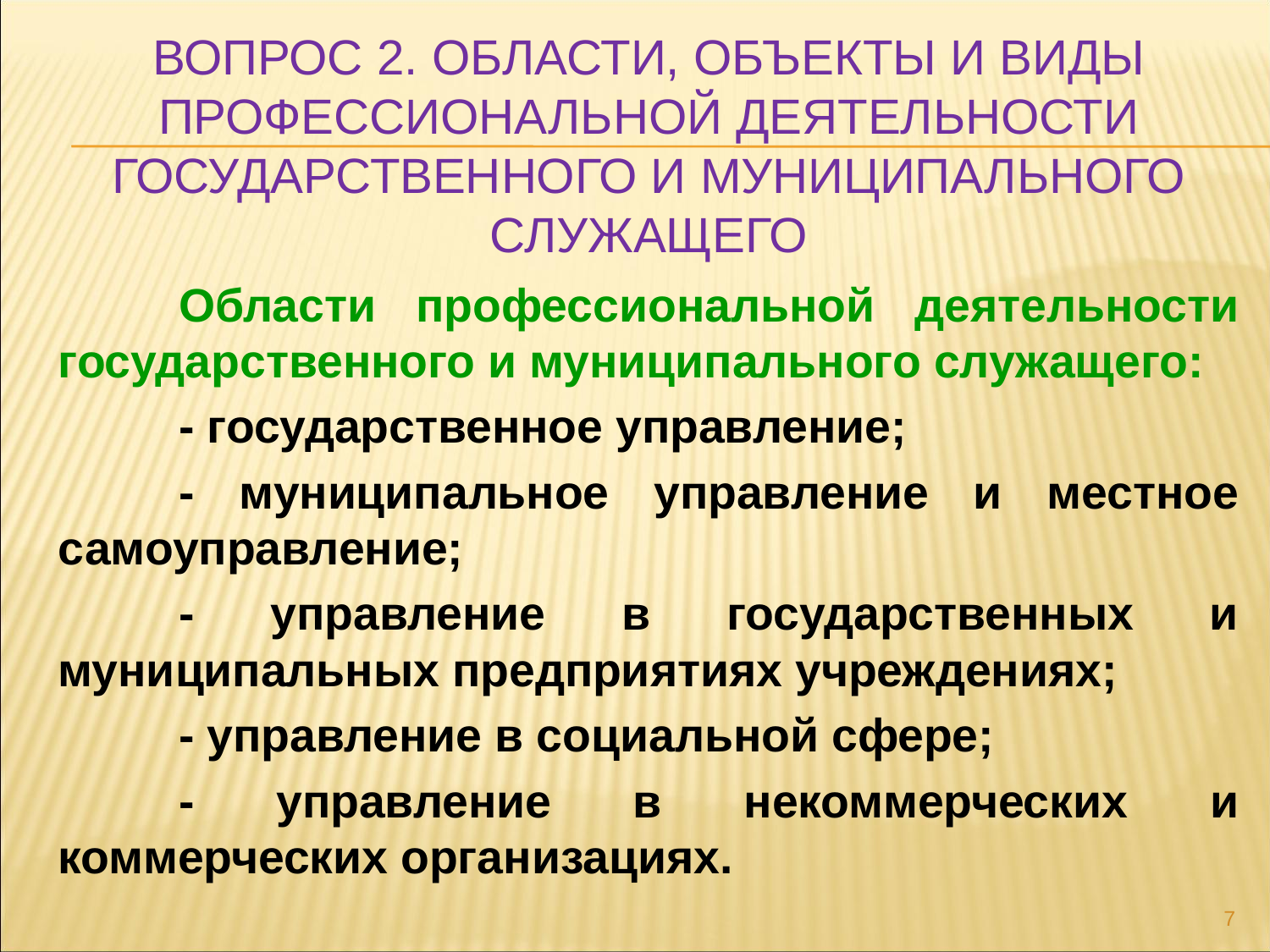

# ВОПРОС 2. ОБЛАСТИ, ОБЪЕКТЫ И ВИДЫ ПРОФЕССИОНАЛЬНОЙ ДЕЯТЕЛЬНОСТИ ГОСУДАРСТВЕННОГО И МУНИЦИПАЛЬНОГО СЛУЖАЩЕГО
	Области профессиональной деятельности государственного и муниципального служащего:
	- государственное управление;
	- муниципальное управление и местное самоуправление;
	- управление в государственных и муниципальных предприятиях учреждениях;
	- управление в социальной сфере;
	- управление в некоммерческих и коммерческих организациях.
7